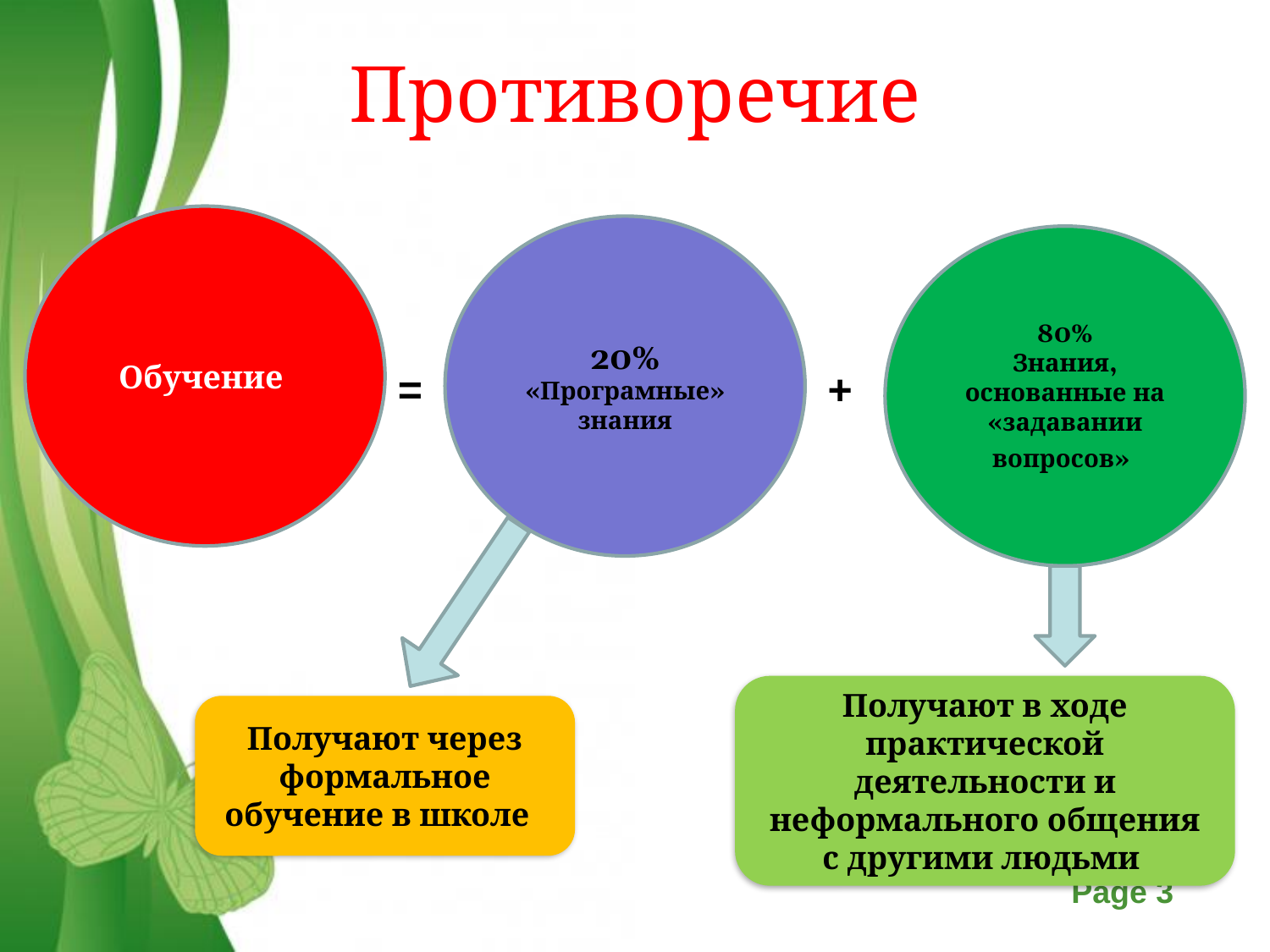

# Противоречие
Обучение
20%
«Програмные» знания
80%
Знания, основанные на «задавании вопросов»
=
+

Получают в ходе практической деятельности и неформального общения с другими людьми
Получают через формальное обучение в школе